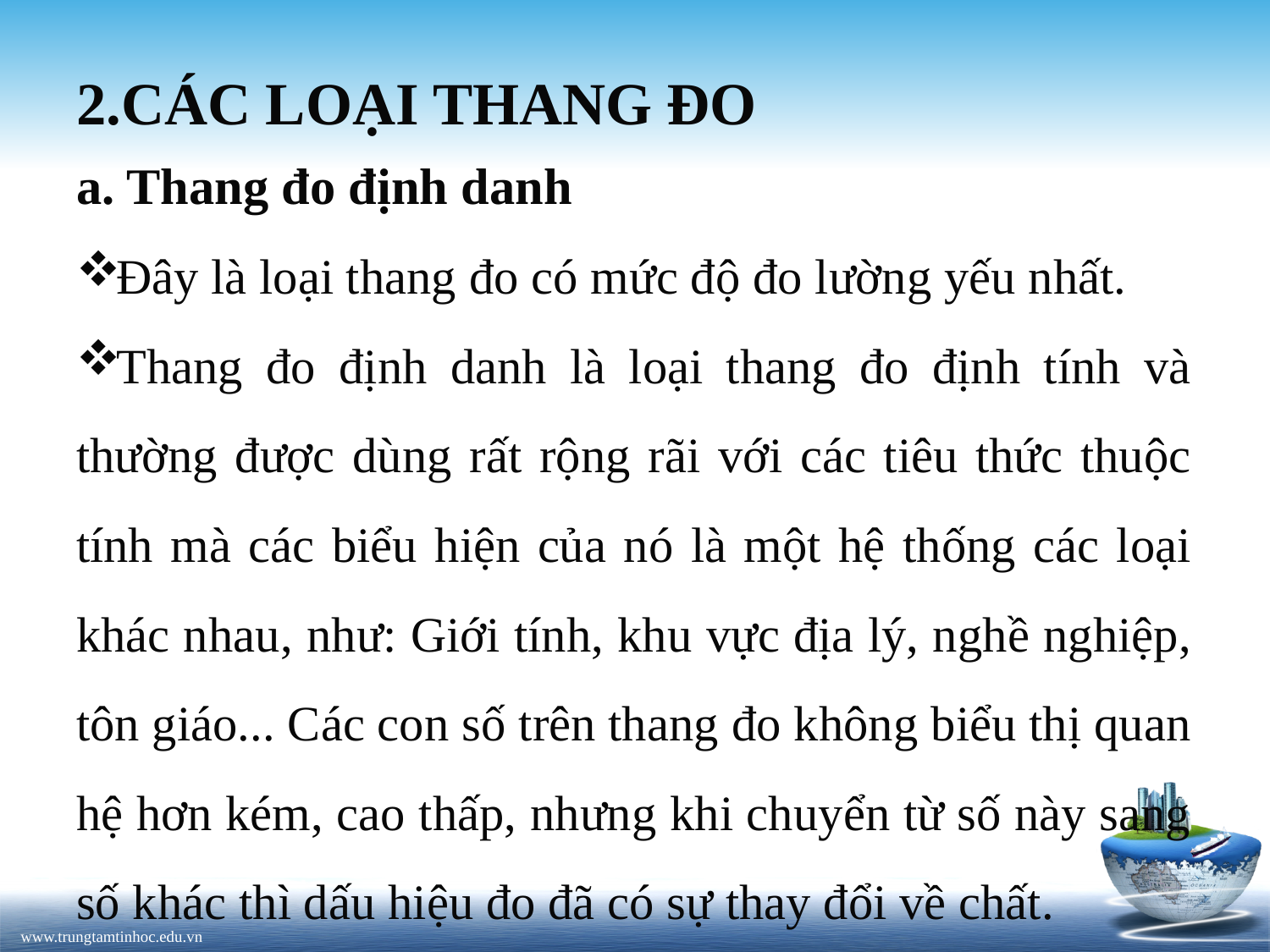

# 2.CÁC LOẠI THANG ĐO
a. Thang đo định danh
Đây là loại thang đo có mức độ đo lường yếu nhất.
Thang đo định danh là loại thang đo định tính và thường được dùng rất rộng rãi với các tiêu thức thuộc tính mà các biểu hiện của nó là một hệ thống các loại khác nhau, như: Giới tính, khu vực địa lý, nghề nghiệp, tôn giáo... Các con số trên thang đo không biểu thị quan hệ hơn kém, cao thấp, nhưng khi chuyển từ số này sang số khác thì dấu hiệu đo đã có sự thay đổi về chất.